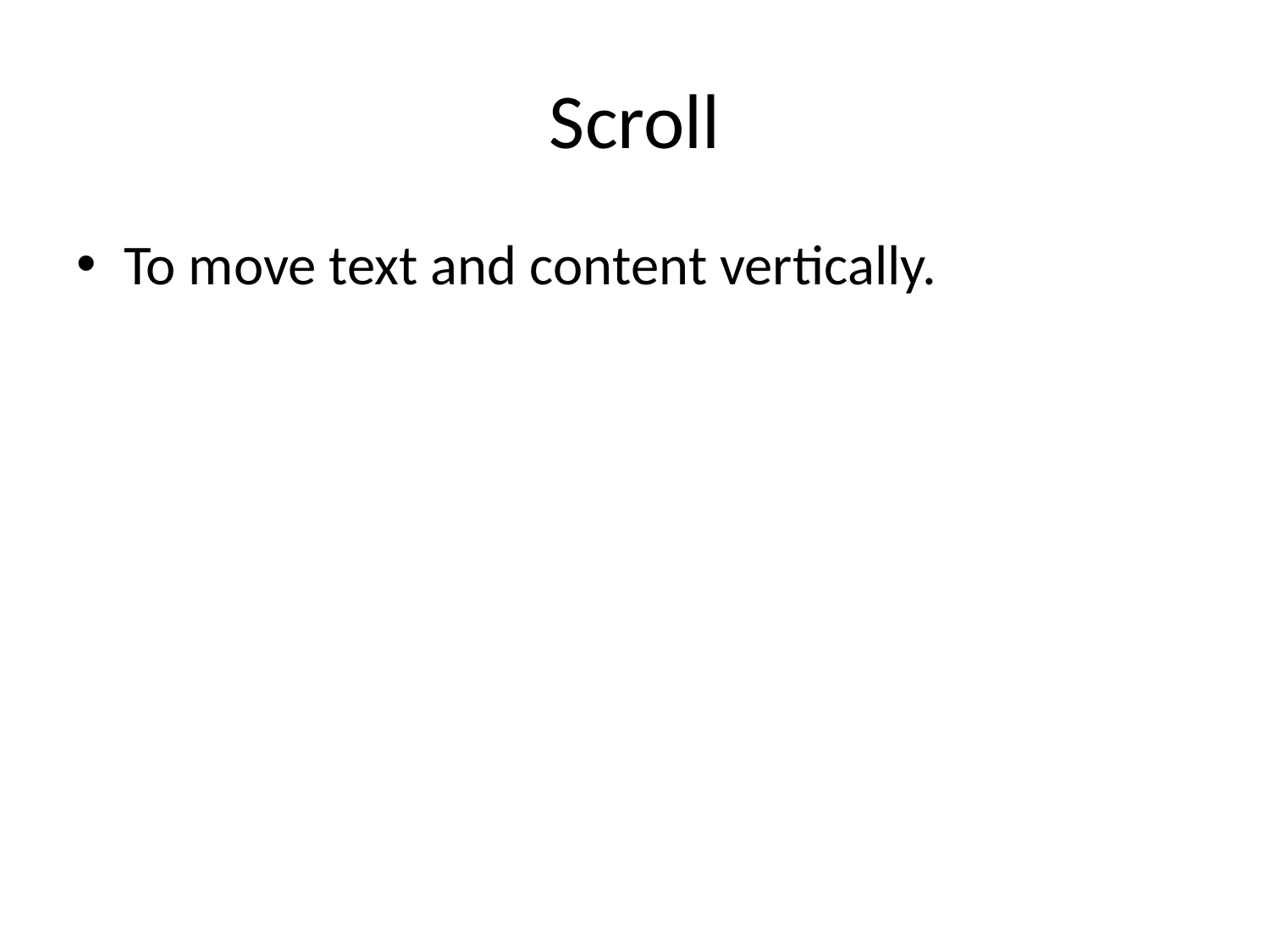

# Scroll
To move text and content vertically.